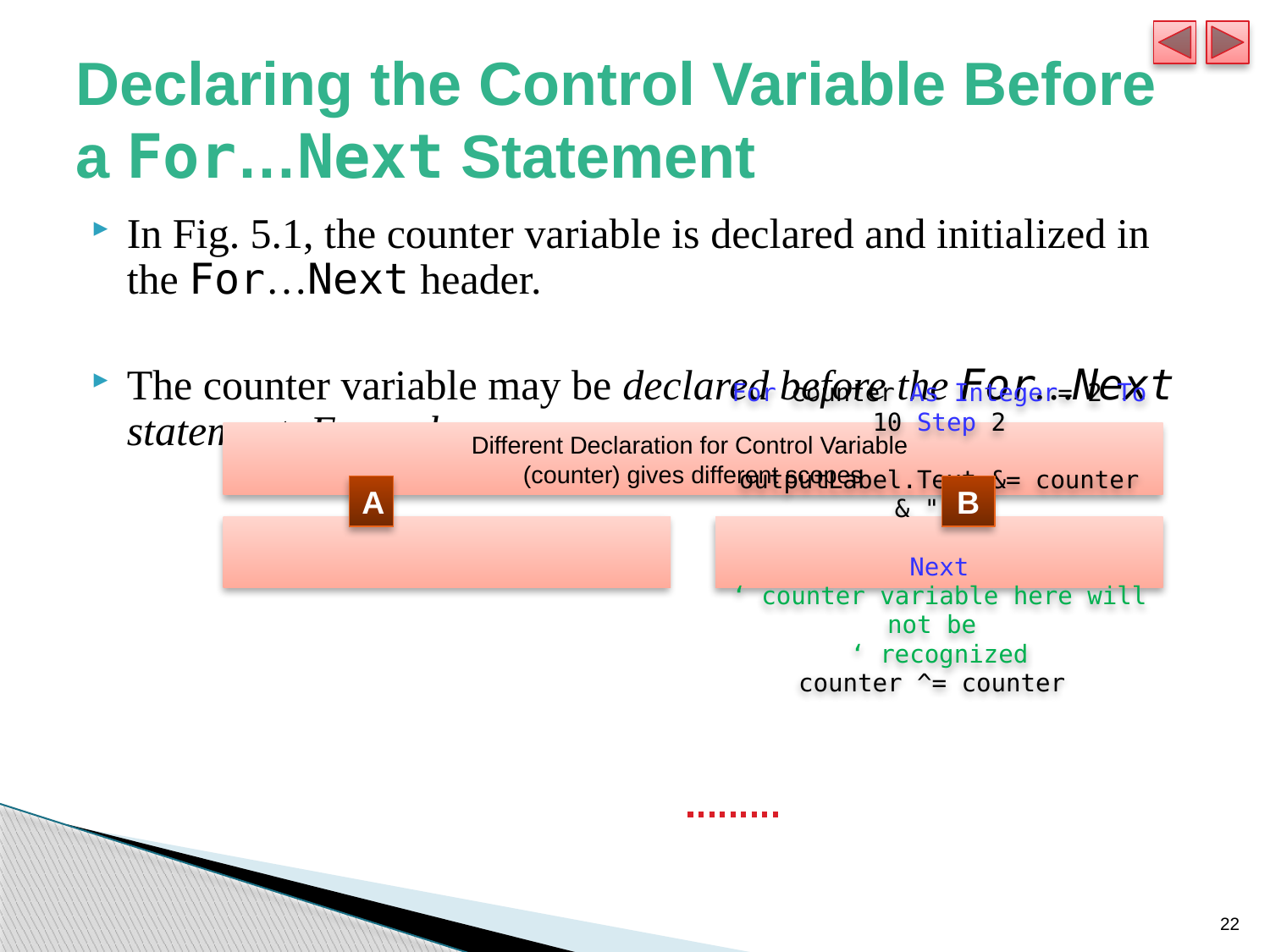

# Declaring the Control Variable Before a For…Next Statement
In Fig. 5.1, the counter variable is declared and initialized in the For…Next header.

The counter variable may be declared before the For…Next statement. Example

Different Declaration for Control Variable
(counter) gives different scopes
Next
‘ recognized
counter ^= counter
Next
‘ counter variable here will not be
‘ recognized
counter ^= counter
A
B
22